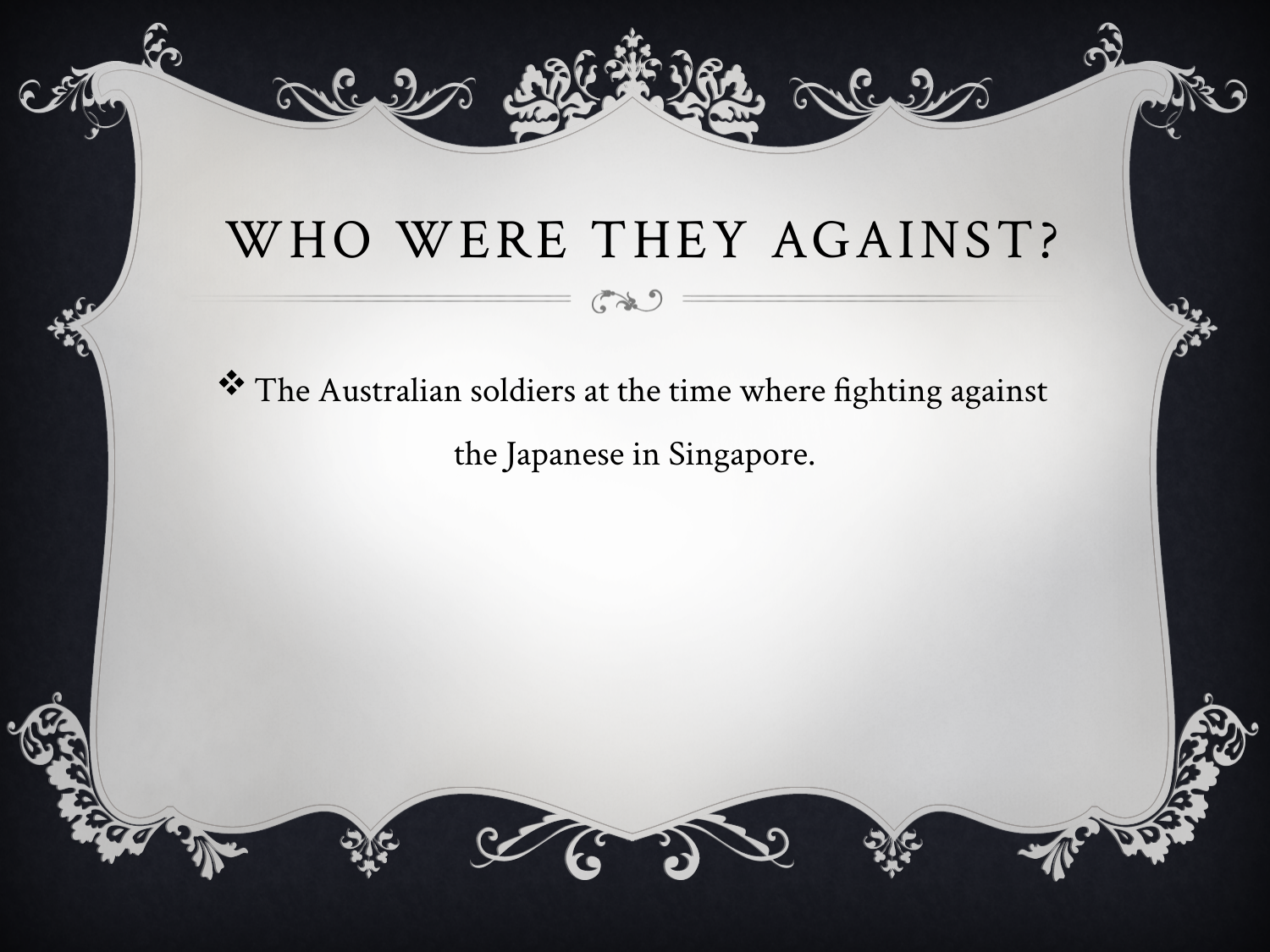

# Who Were They Against?
The Australian soldiers at the time where fighting against the Japanese in Singapore.